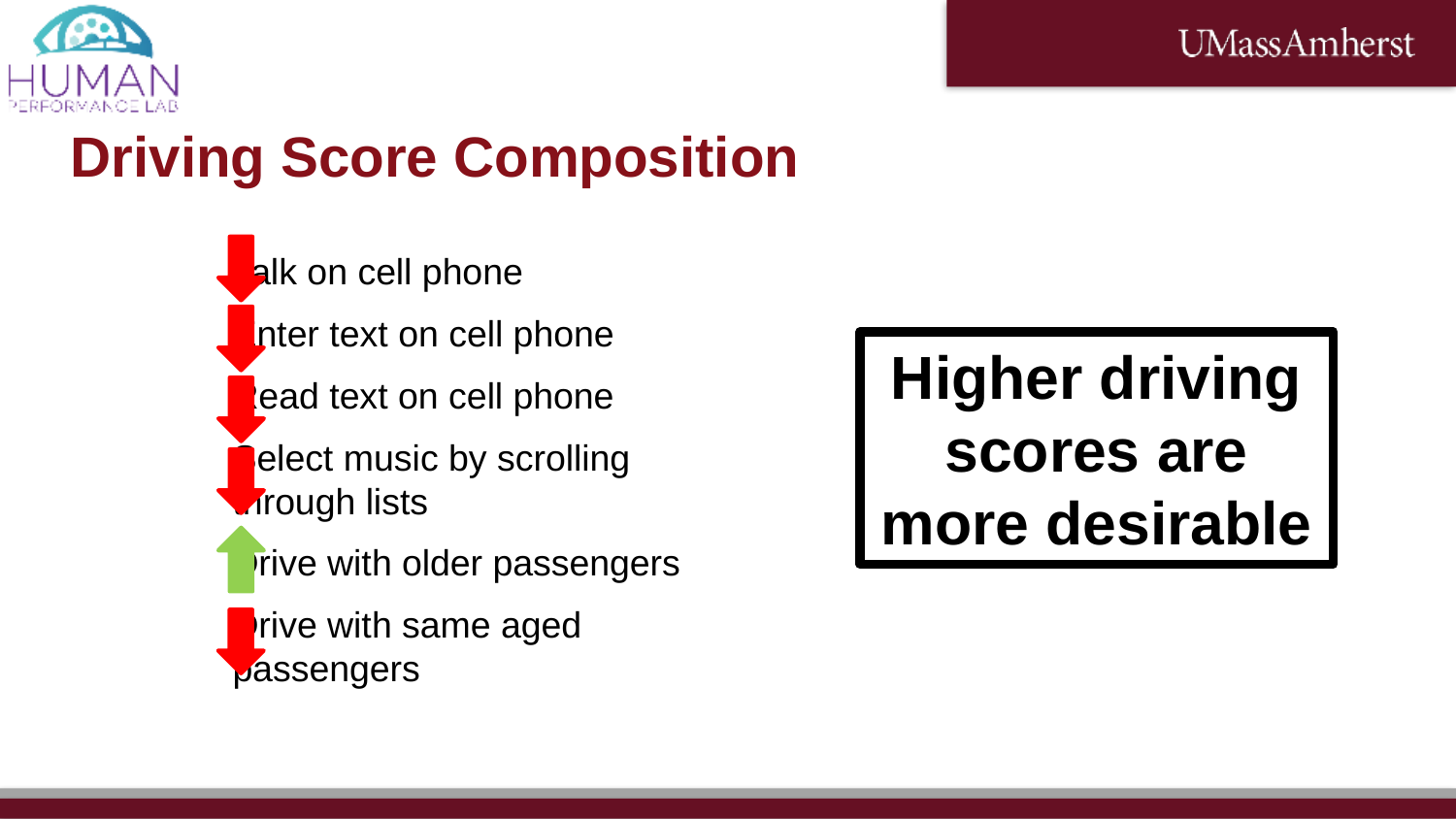

# Driving Score Composition
Talk on cell phone
Enter text on cell phone
Read text on cell phone
Select music by scrolling through lists
Drive with older passengers
Drive with same aged passengers

Higher driving scores are more desirable